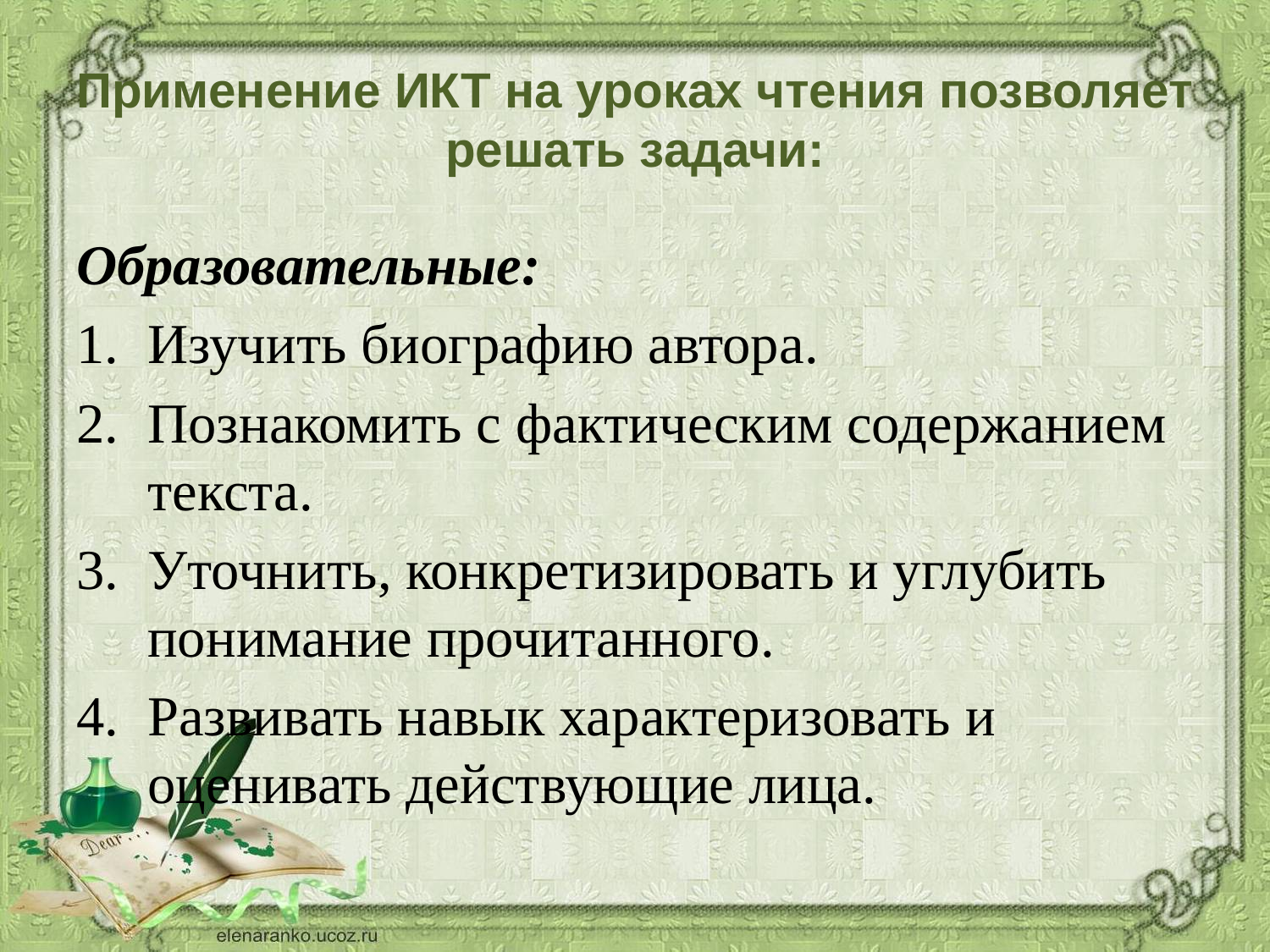

# Применение ИКТ на уроках чтения позволяет решать задачи:
Образовательные:
Изучить биографию автора.
Познакомить с фактическим содержанием текста.
Уточнить, конкретизировать и углубить понимание прочитанного.
Развивать навык характеризовать и оценивать действующие лица.